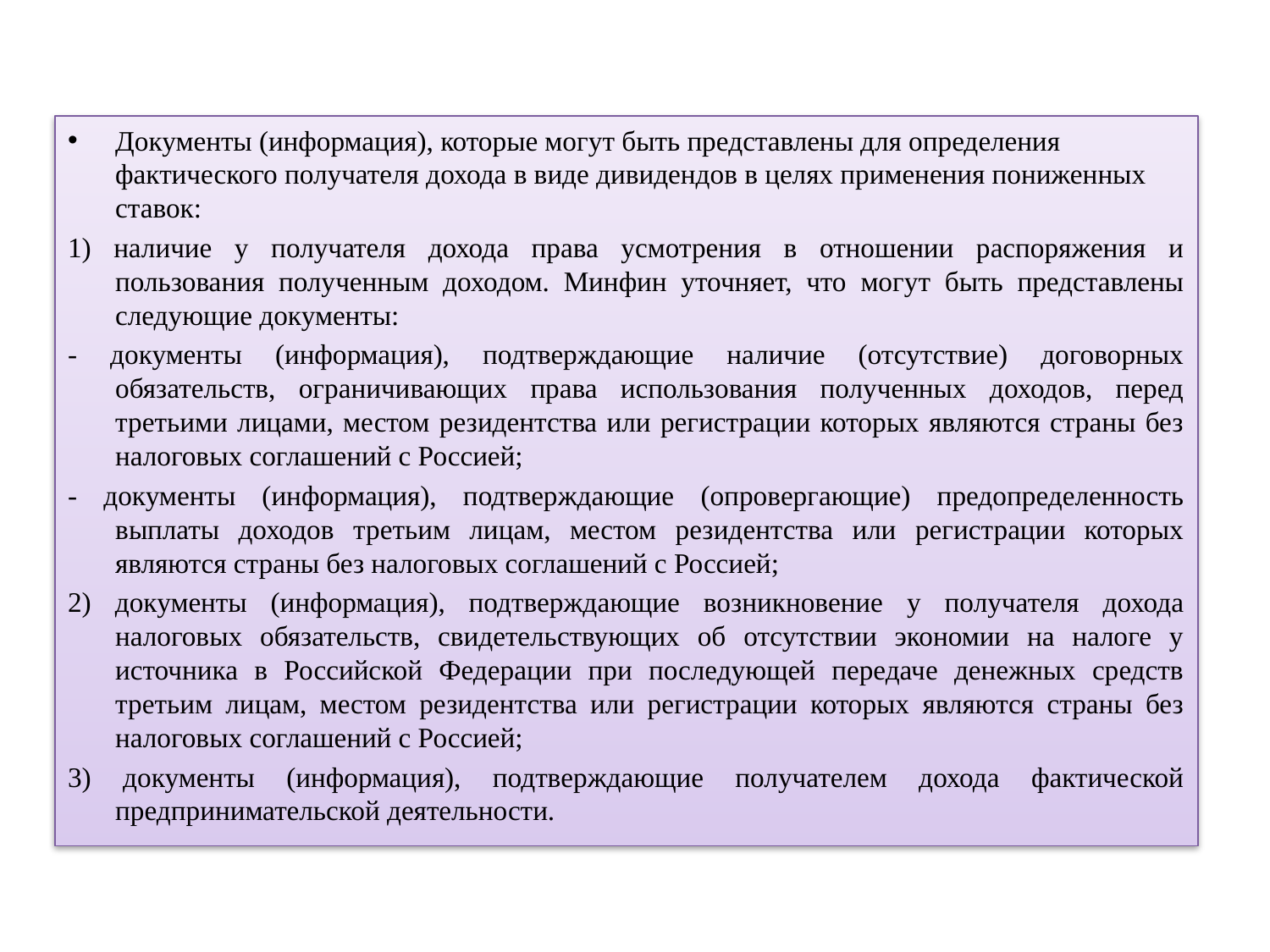

Документы (информация), которые могут быть представлены для определения фактического получателя дохода в виде дивидендов в целях применения пониженных ставок:
1) наличие у получателя дохода права усмотрения в отношении распоряжения и пользования полученным доходом. Минфин уточняет, что могут быть представлены следующие документы:
- документы (информация), подтверждающие наличие (отсутствие) договорных обязательств, ограничивающих права использования полученных доходов, перед третьими лицами, местом резидентства или регистрации которых являются страны без налоговых соглашений с Россией;
- документы (информация), подтверждающие (опровергающие) предопределенность выплаты доходов третьим лицам, местом резидентства или регистрации которых являются страны без налоговых соглашений с Россией;
2) документы (информация), подтверждающие возникновение у получателя дохода налоговых обязательств, свидетельствующих об отсутствии экономии на налоге у источника в Российской Федерации при последующей передаче денежных средств третьим лицам, местом резидентства или регистрации которых являются страны без налоговых соглашений с Россией;
3) документы (информация), подтверждающие получателем дохода фактической предпринимательской деятельности.